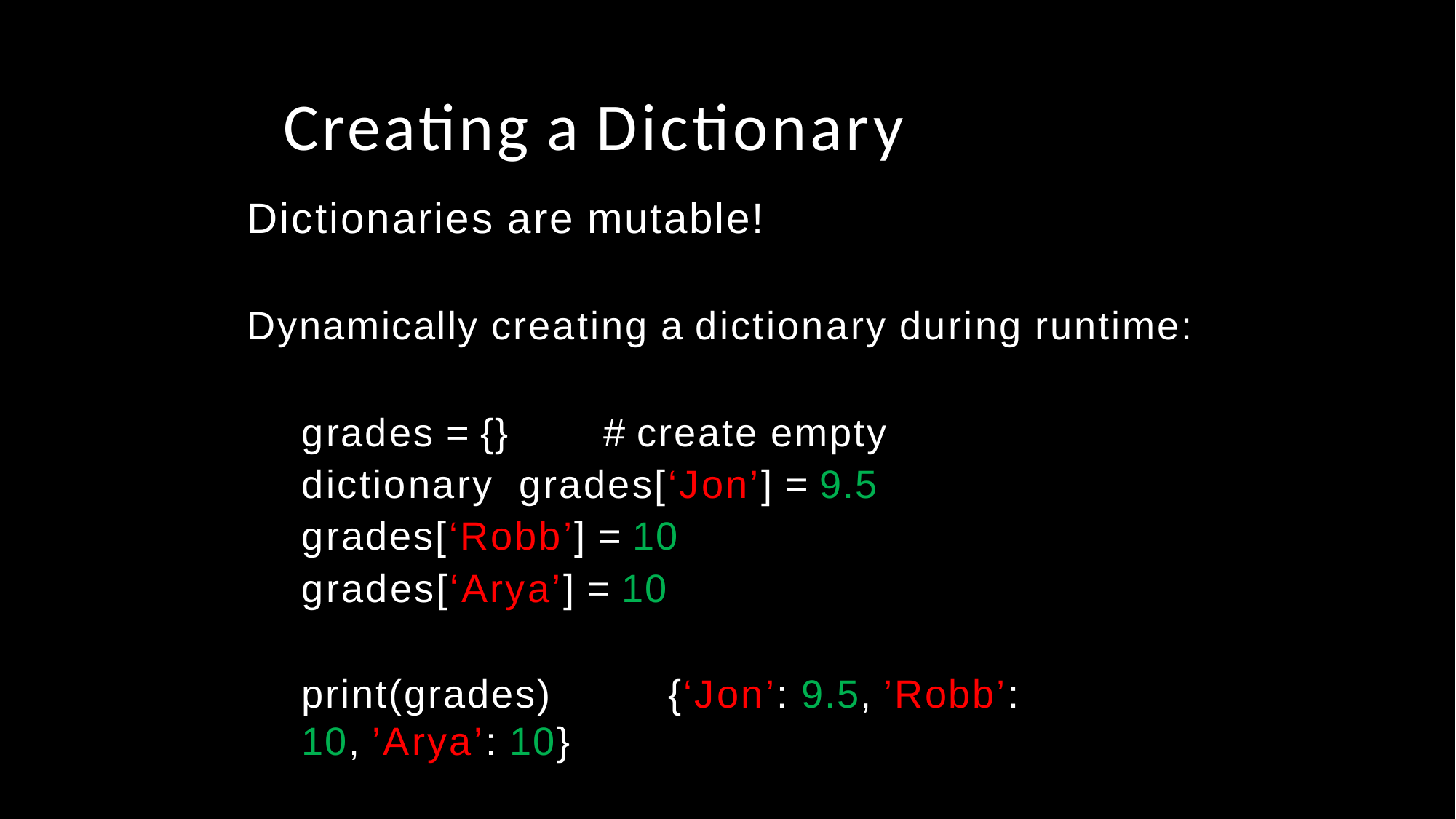

# Creating a Dictionary
Dictionaries are mutable!

Dynamically creating a dictionary during runtime:

grades = {}	# create empty dictionary  grades[‘Jon’] = 9.5
grades[‘Robb’] = 10
grades[‘Arya’] = 10

print(grades)	{‘Jon’: 9.5, ’Robb’: 10, ’Arya’: 10}